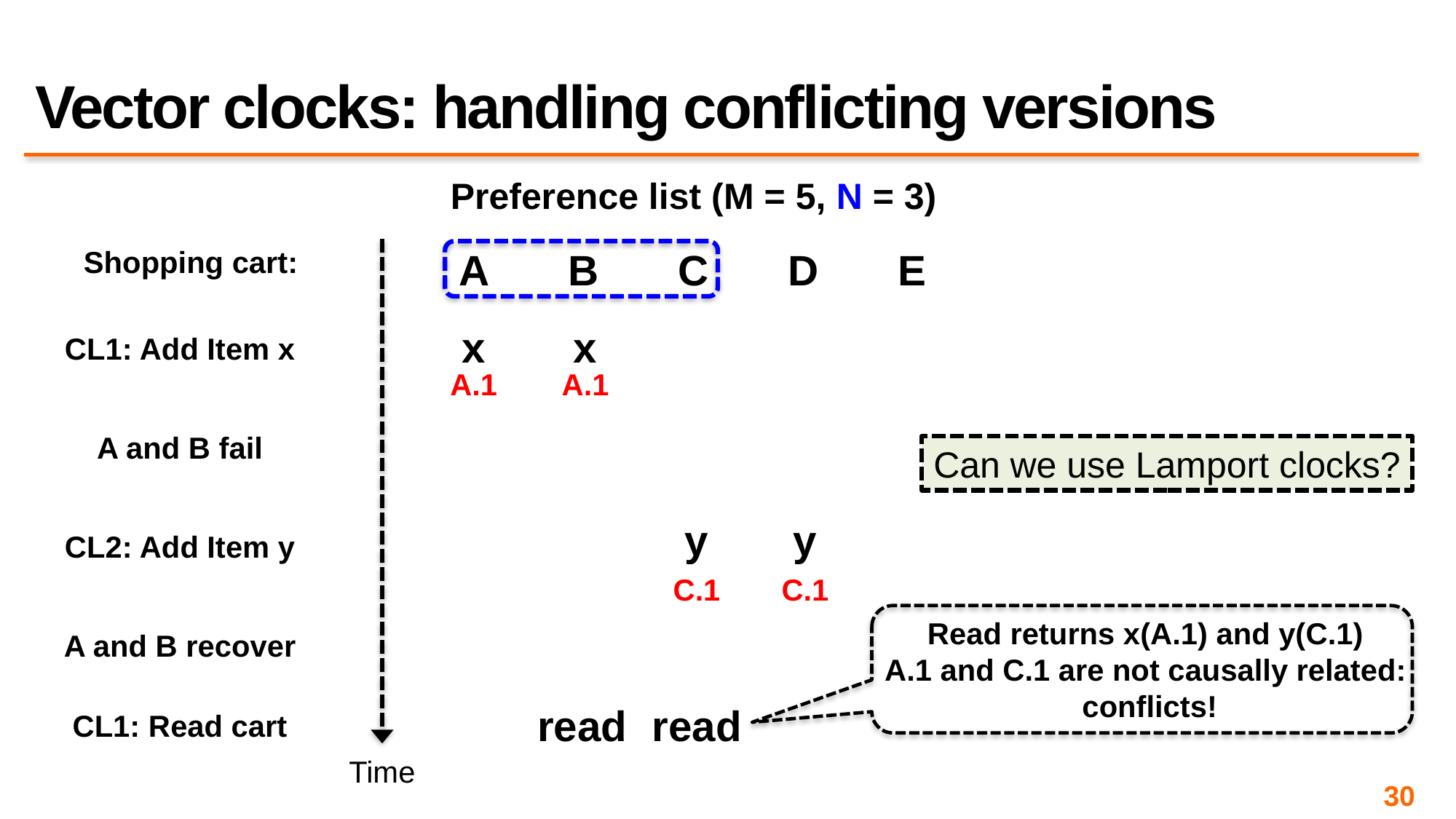

# Vector clocks: handling conflicting versions
Preference list (M = 5, N = 3)
Shopping cart:
A
B
C
D
E

x
x
CL1: Add Item x
A.1
A.1
A and B fail
Can we use Lamport clocks?
y
y
CL2: Add Item y
C.1
C.1

Read returns x(A.1) and y(C.1)
A.1 and C.1 are not causally related:
 conflicts!
A and B recover
read
read
CL1: Read cart
Time
30